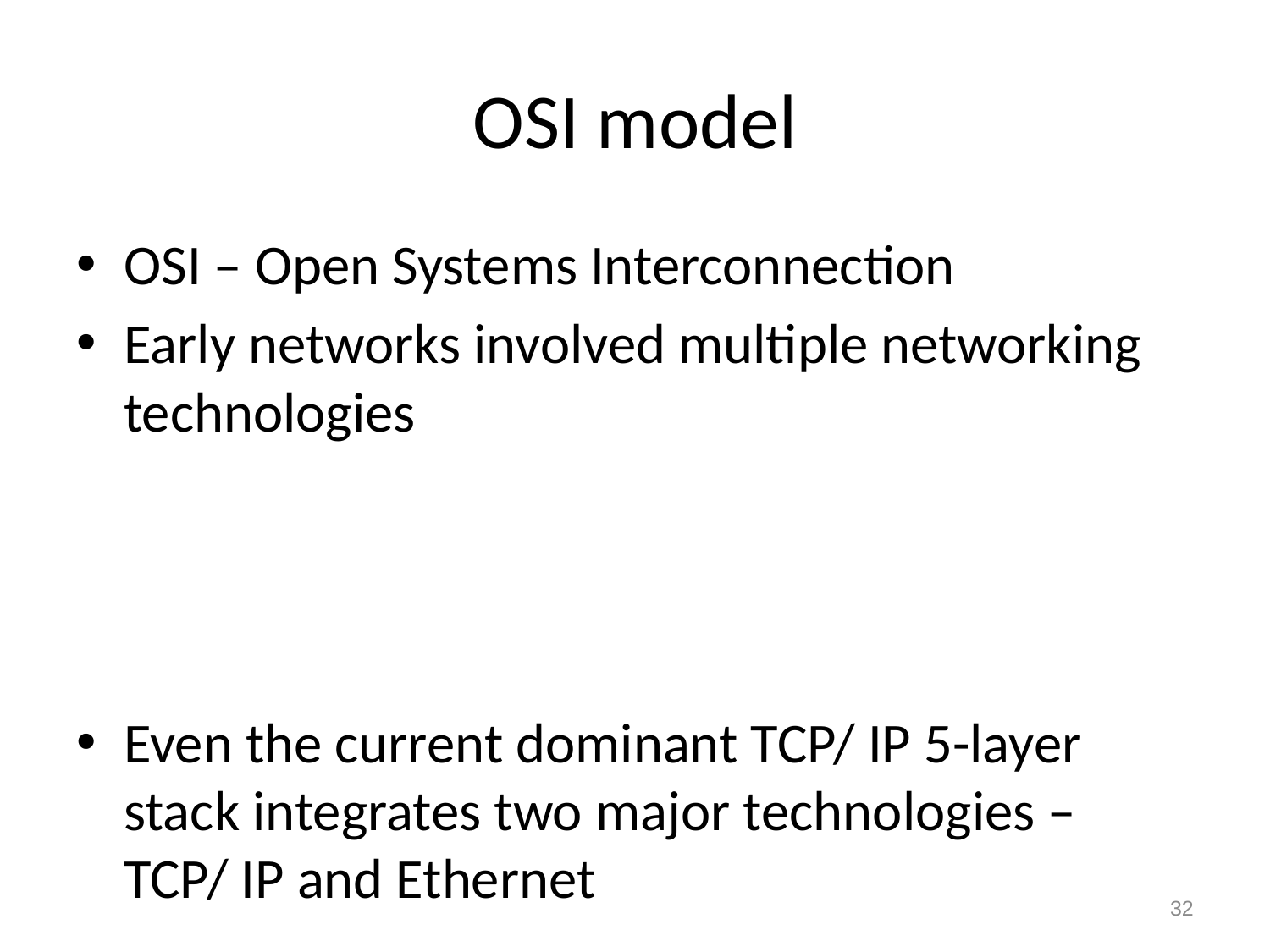

# OSI model
OSI – Open Systems Interconnection
Early networks involved multiple networking technologies

Even the current dominant TCP/ IP 5-layer stack integrates two major technologies – TCP/ IP and Ethernet
32